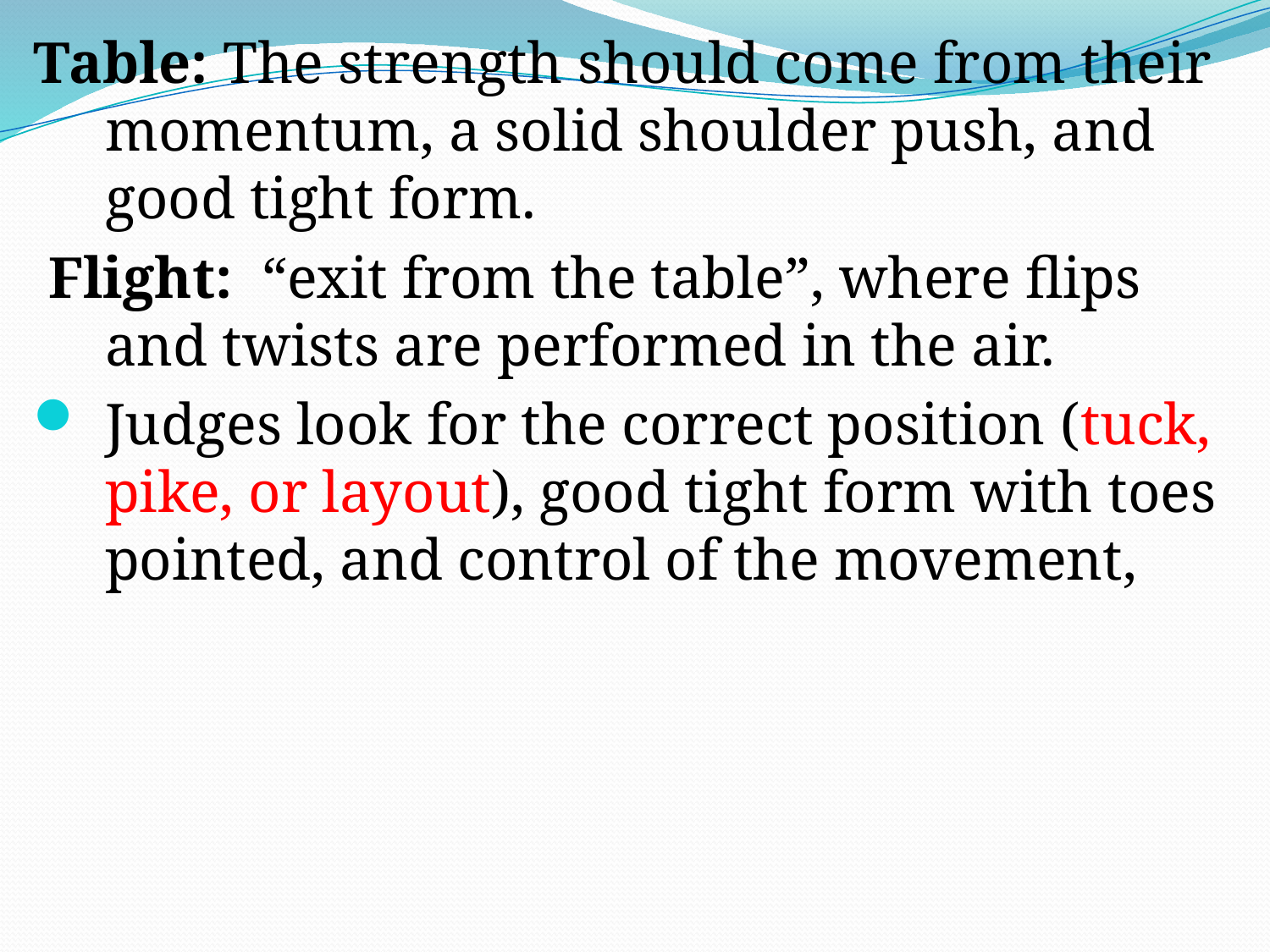

Table: The strength should come from their momentum, a solid shoulder push, and good tight form.
 Flight:  “exit from the table”, where flips and twists are performed in the air.
Judges look for the correct position (tuck, pike, or layout), good tight form with toes pointed, and control of the movement,